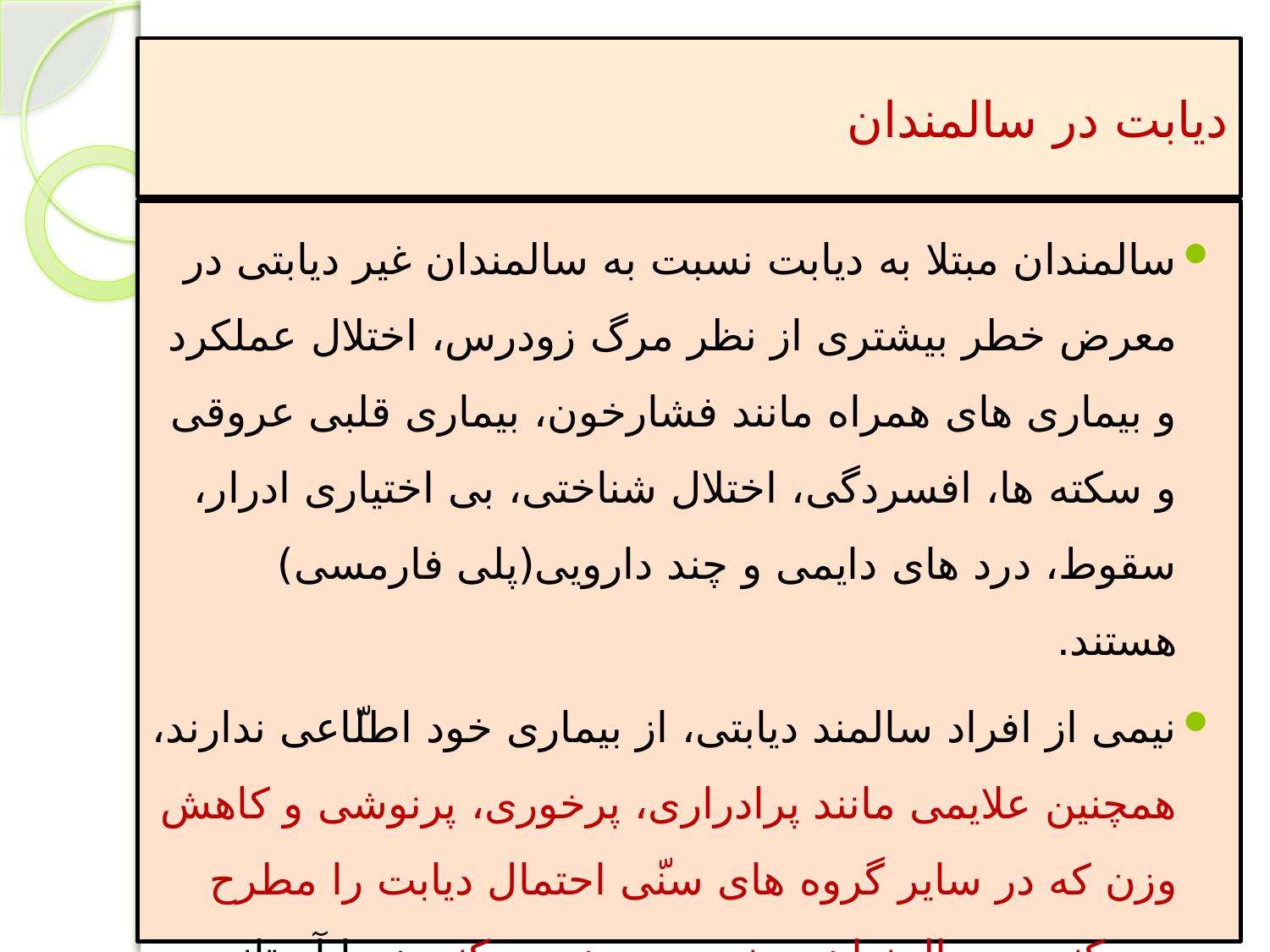

# دیابت در سالمندان
سالمندان مبتلا به دیابت نسبت به سالمندان غیر دیابتی در معرض خطر بیشتری از نظر مرگ زودرس، اختلال عملکرد و بیماری های همراه مانند فشارخون، بیماری قلبی عروقی و سکته ها، افسردگی، اختلال شناختی، بی اختیاری ادرار، سقوط، درد های دایمی و چند دارویی(پلی فارمسی) هستند.
نیمی از افراد سالمند دیابتی، از بیماری خود اطلّاعی ندارند، همچنین علایمی مانند پرادراری، پرخوری، پرنوشی و کاهش وزن که در سایر گروه های سنّی احتمال دیابت را مطرح می کند در سالمندان به ندرت بروز می کند، زیرا آستانه کلیه برای دفع گلوکز در ادرار با افزایش سنّ، بـالا می رود و تا زمانی که سطح گلوکز سرم به مقادیر بالایی نرسد، گلوکز در ادرار سرریز نمی گردد.